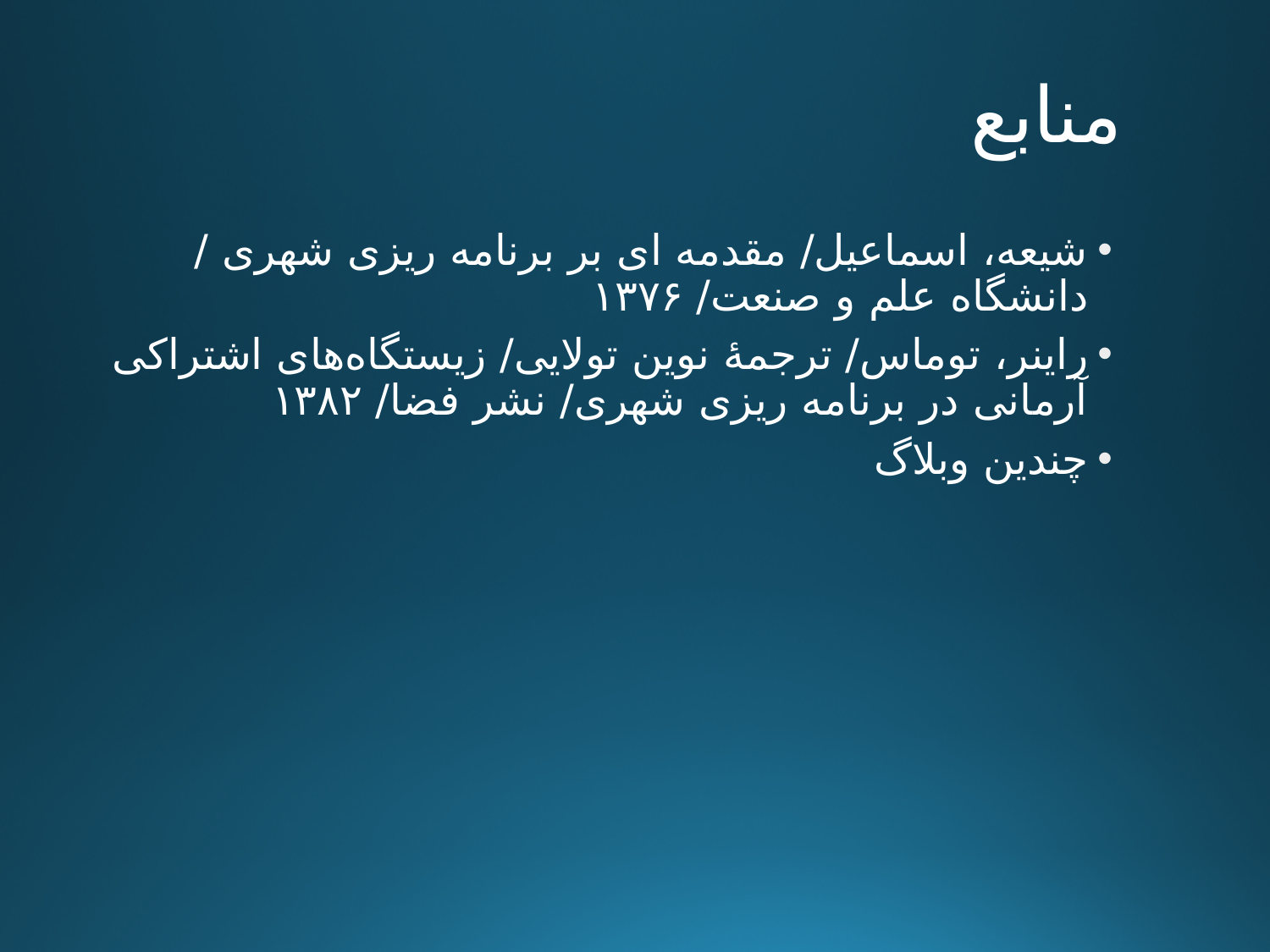

# منابع
شیعه، اسماعیل/ مقدمه ای بر برنامه ریزی شهری / دانشگاه علم و صنعت/ ۱۳۷۶
راینر، توماس/ ترجمۀ نوین تولایی/ زیستگاه‌های اشتراکی آرمانی در برنامه ریزی شهری/ نشر فضا/ ۱۳۸۲
چندین وبلاگ